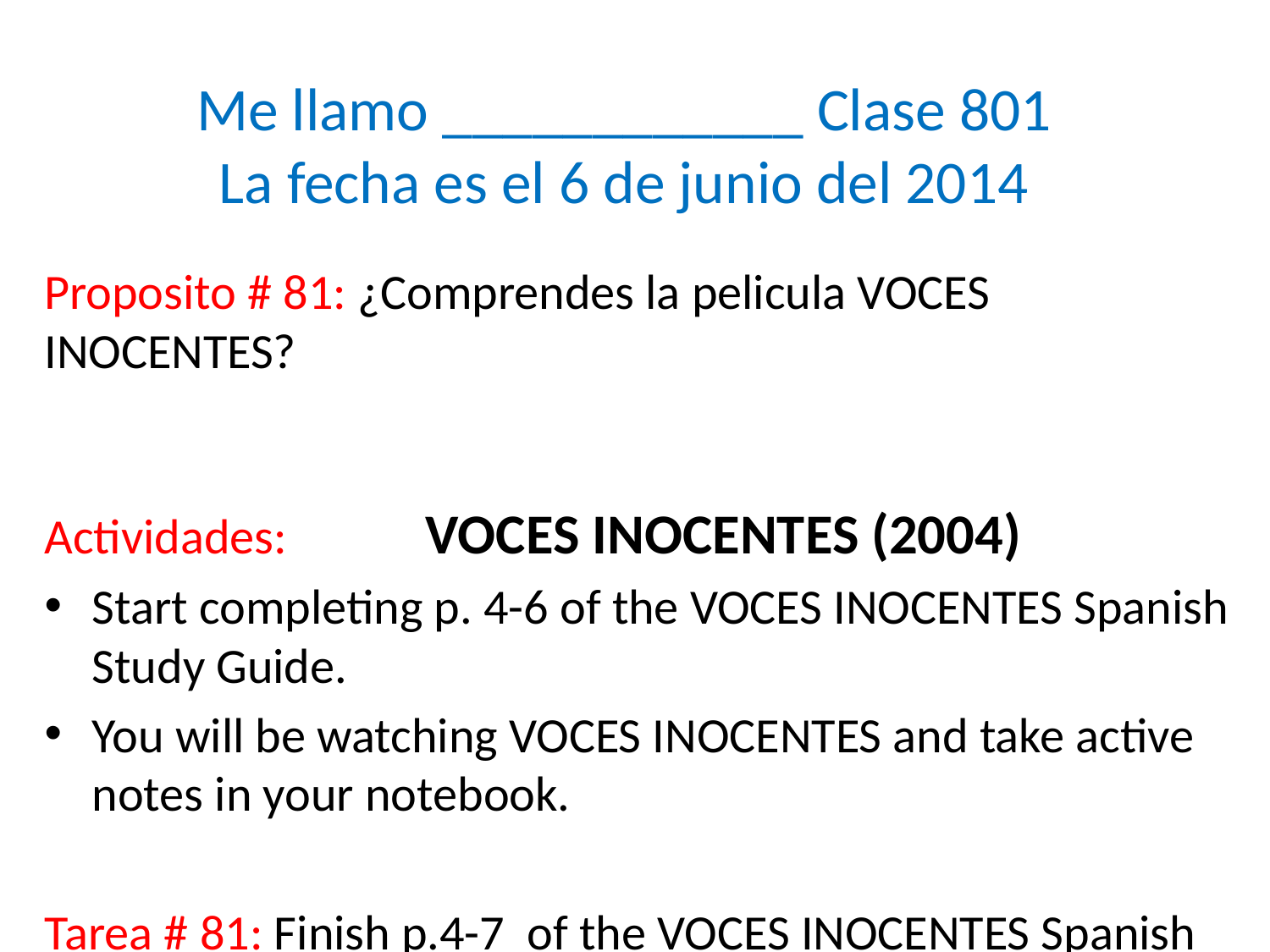

# Me llamo ____________ Clase 801 La fecha es el 6 de junio del 2014
Proposito # 81: ¿Comprendes la pelicula VOCES INOCENTES?                                                                                                                                                                                                                                                                                                    Actividades: 	VOCES INOCENTES (2004)
Start completing p. 4-6 of the VOCES INOCENTES Spanish Study Guide.
You will be watching VOCES INOCENTES and take active notes in your notebook.

Tarea # 81: Finish p.4-7  of the VOCES INOCENTES Spanish Study Guide.